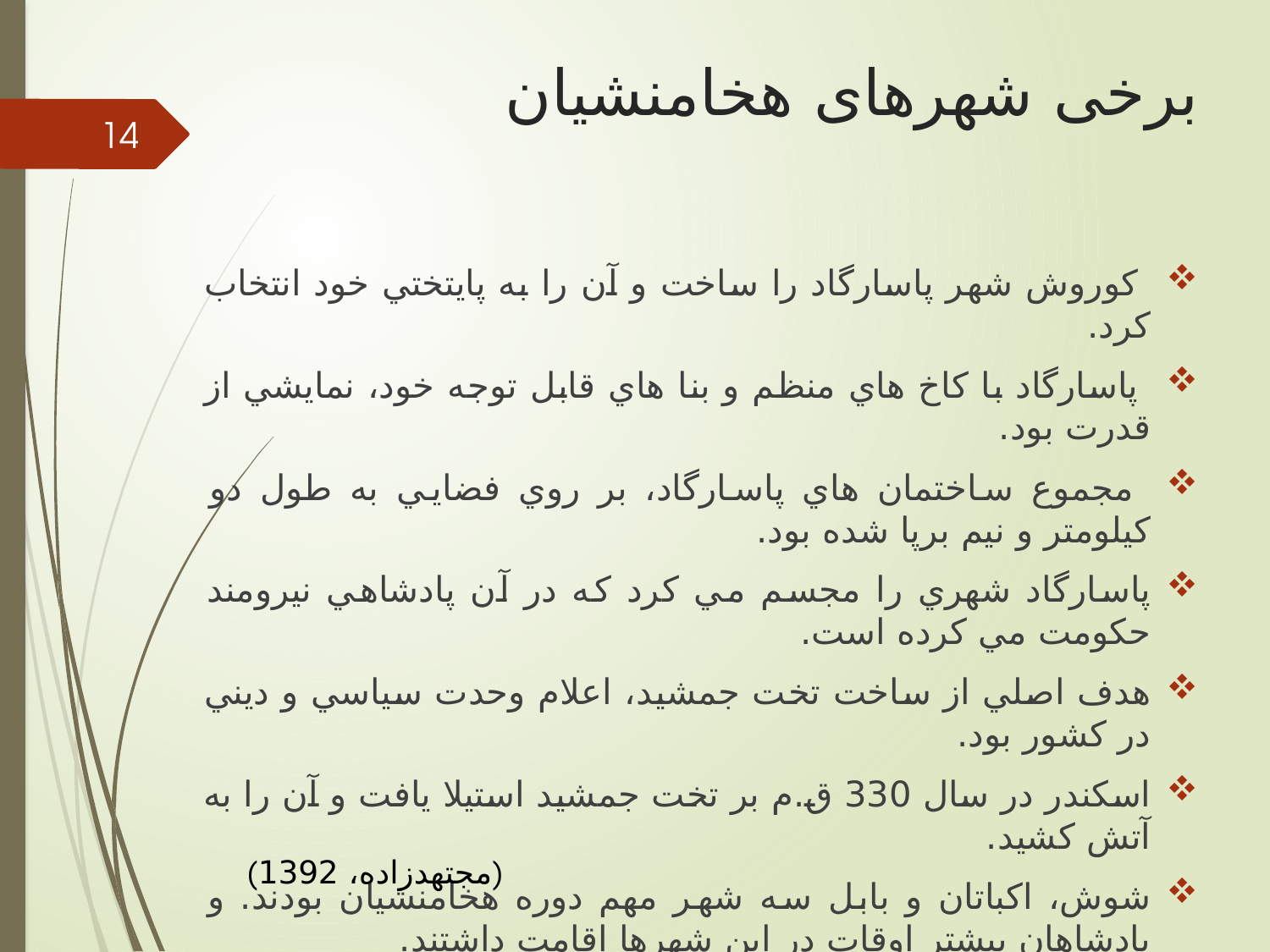

# برخی شهرهای هخامنشیان
14
 كوروش شهر پاسارگاد را ساخت و آن را به پايتختي خود انتخاب كرد.
 پاسارگاد با كاخ هاي منظم و بنا هاي قابل توجه خود، نمايشي از قدرت بود.
 مجموع ساختمان هاي پاسارگاد، بر روي فضايي به طول دو كيلومتر و نيم برپا شده بود.
پاسارگاد شهري را مجسم مي كرد كه در آن پادشاهي نيرومند حكومت مي كرده است.
هدف اصلي از ساخت تخت جمشيد، اعلام وحدت سياسي و ديني در كشور بود.
اسكندر در سال 330 ق.م بر تخت جمشيد استيلا يافت و آن را به آتش كشيد.
شوش، اكباتان و بابل سه شهر مهم دوره هخامنشيان بودند. و پادشاهان بيشتر اوقات در اين شهرها اقامت داشتند.

(مجتهدزاده، 1392)